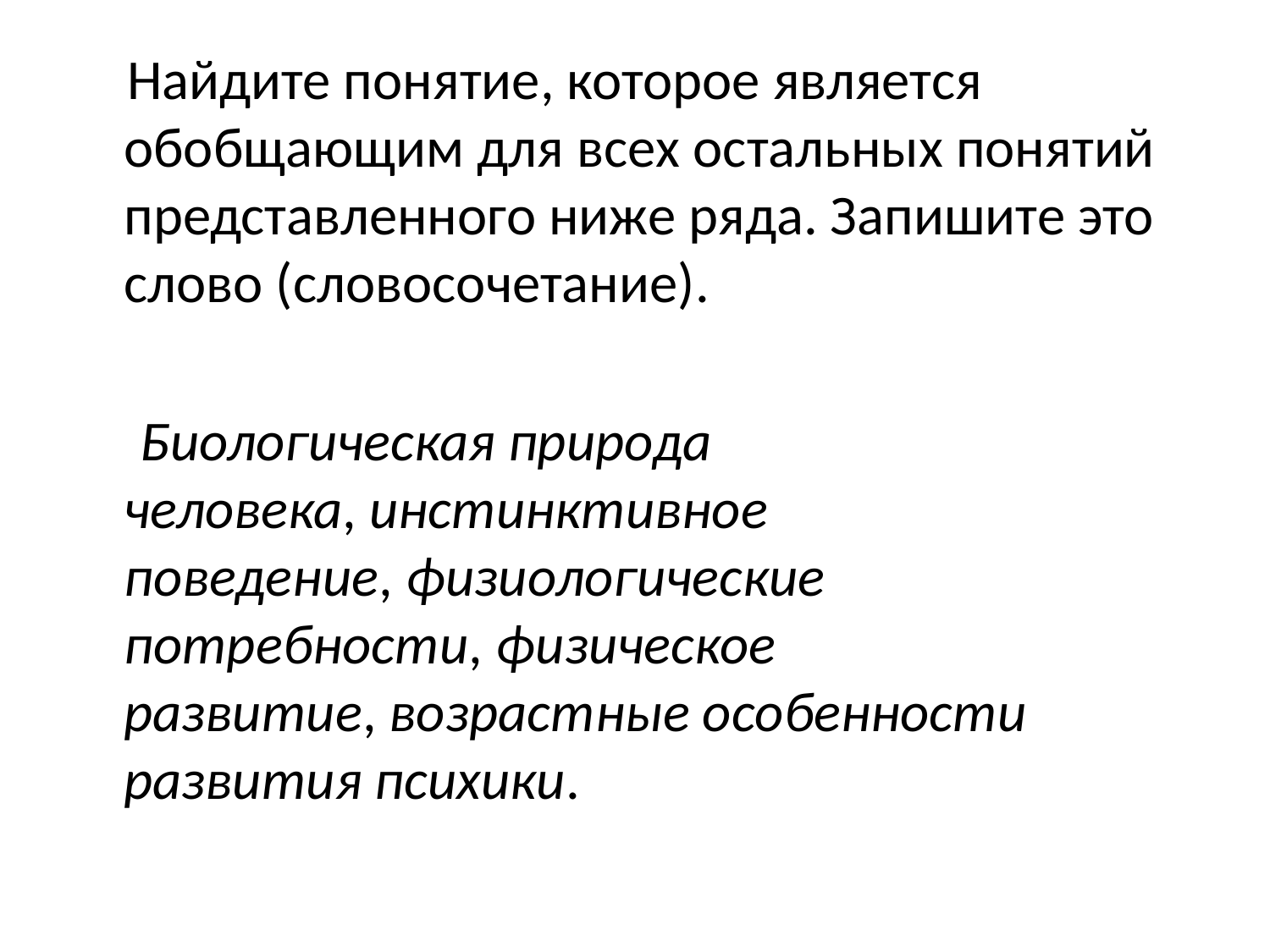

Найдите понятие, которое является обобщающим для всех остальных понятий представленного ниже ряда. Запишите это слово (словосочетание).

     Биологическая природа человека, инстинктивное поведение, физиологические потребности, физическое развитие, возрастные особенности развития психики.